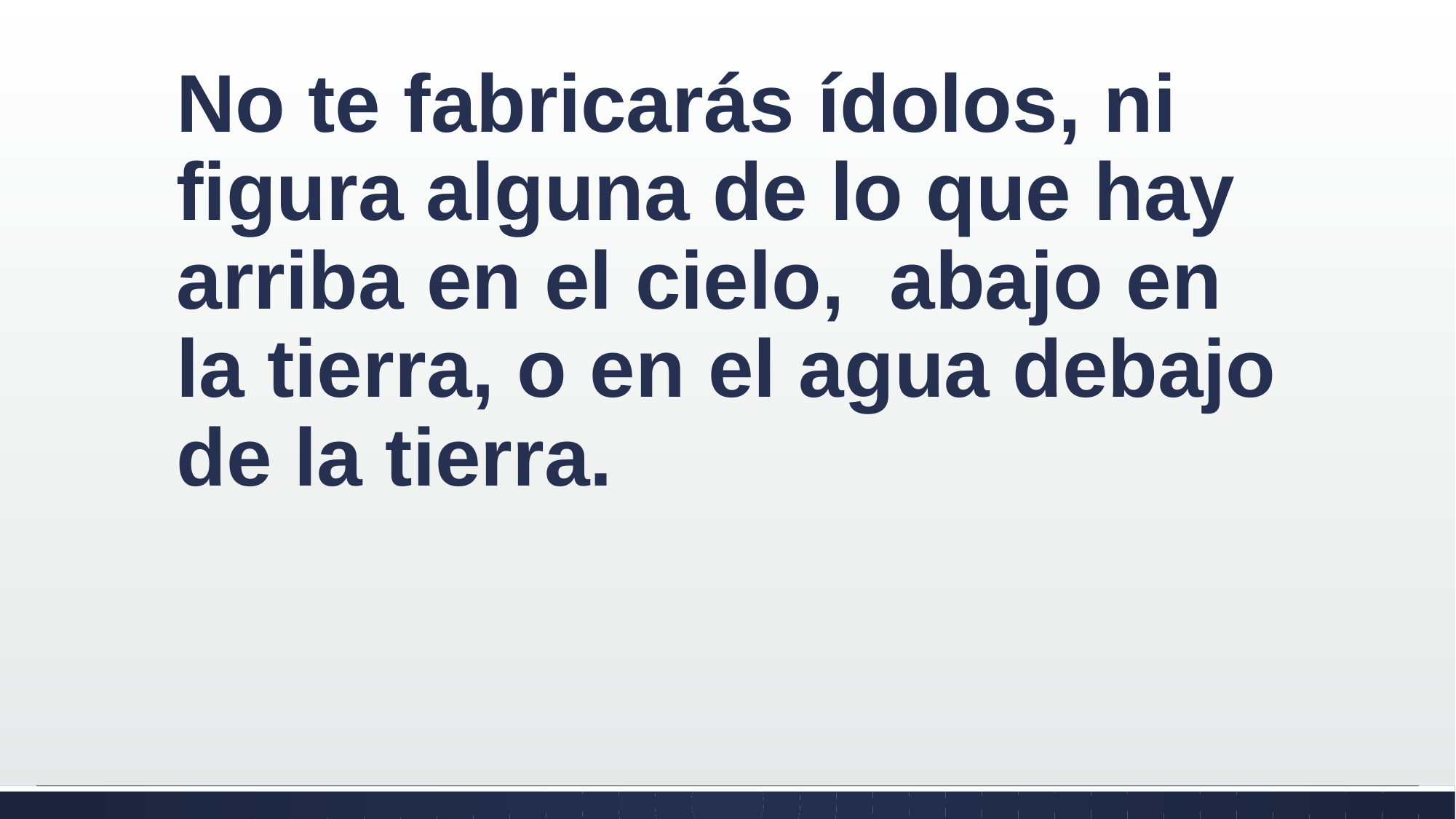

#
No te fabricarás ídolos, ni figura alguna de lo que hay arriba en el cielo,  abajo en la tierra, o en el agua debajo de la tierra.